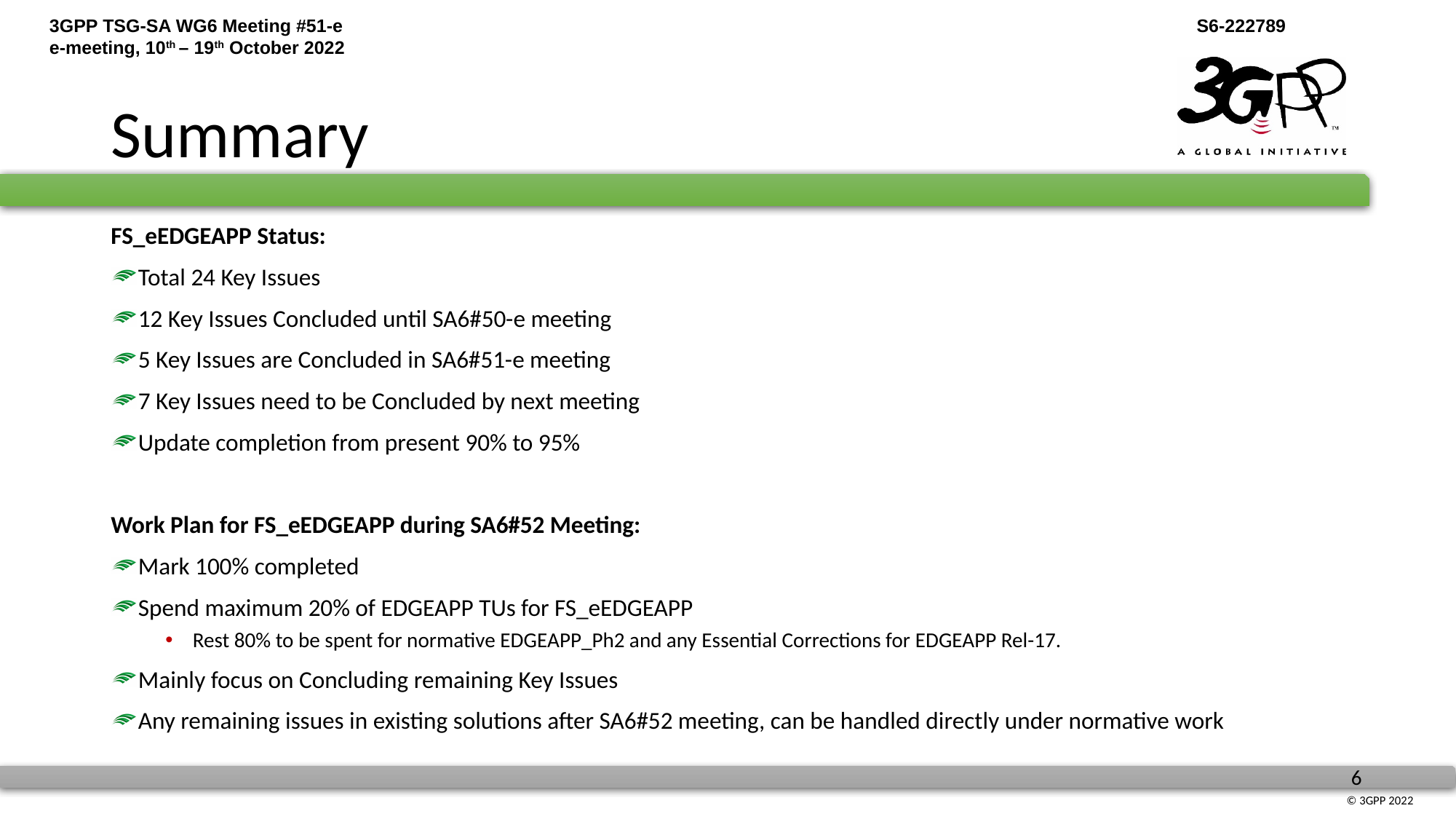

# Summary
FS_eEDGEAPP Status:
Total 24 Key Issues
12 Key Issues Concluded until SA6#50-e meeting
5 Key Issues are Concluded in SA6#51-e meeting
7 Key Issues need to be Concluded by next meeting
Update completion from present 90% to 95%

Work Plan for FS_eEDGEAPP during SA6#52 Meeting:
Mark 100% completed
Spend maximum 20% of EDGEAPP TUs for FS_eEDGEAPP
Rest 80% to be spent for normative EDGEAPP_Ph2 and any Essential Corrections for EDGEAPP Rel-17.
Mainly focus on Concluding remaining Key Issues
Any remaining issues in existing solutions after SA6#52 meeting, can be handled directly under normative work